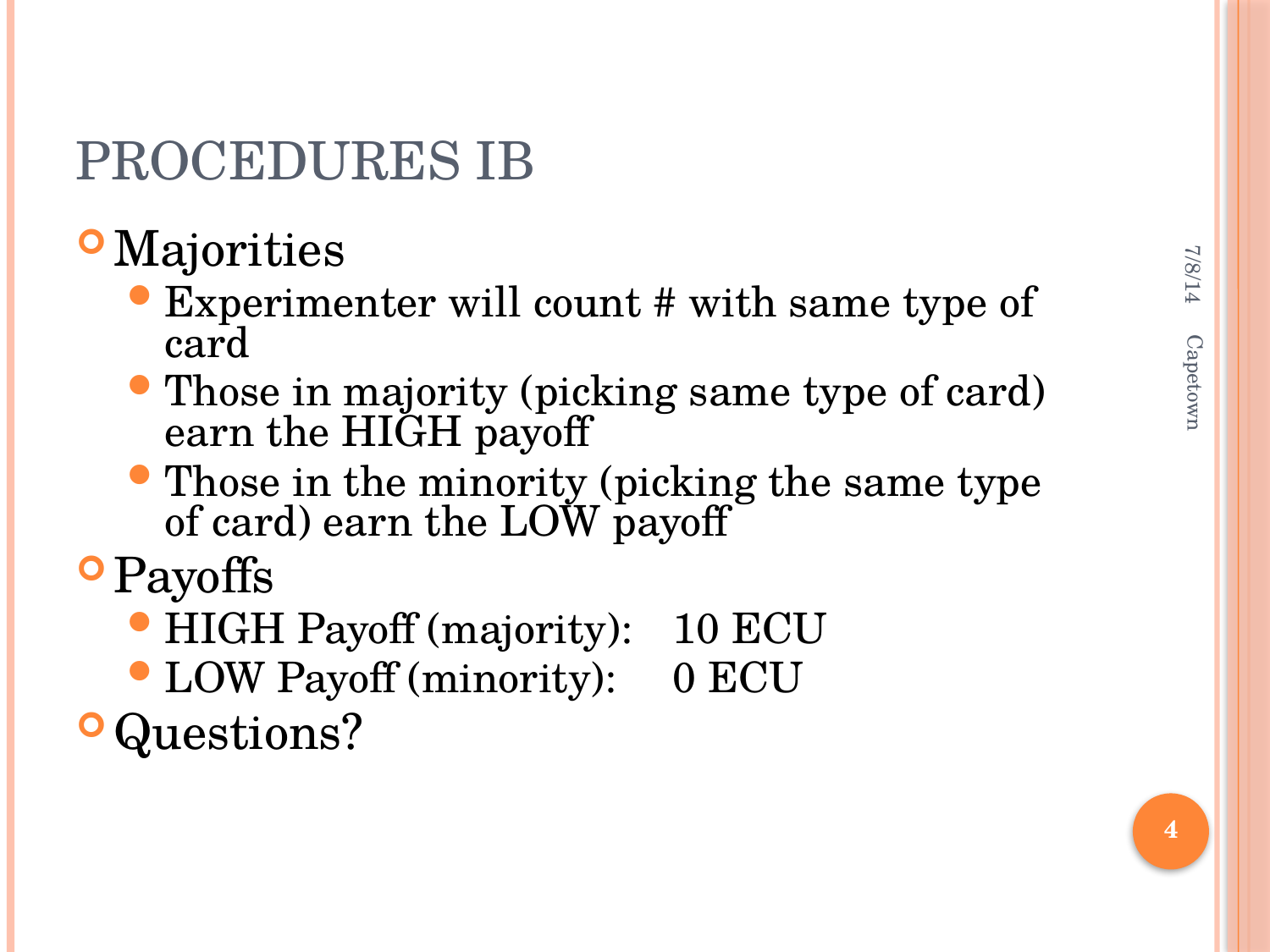

# Procedures Ib
7/8/14
Majorities
Experimenter will count # with same type of card
Those in majority (picking same type of card) earn the HIGH payoff
Those in the minority (picking the same type of card) earn the LOW payoff
Payoffs
HIGH Payoff (majority):	10 ECU
LOW Payoff (minority):	0 ECU
Questions?
Capetown
4